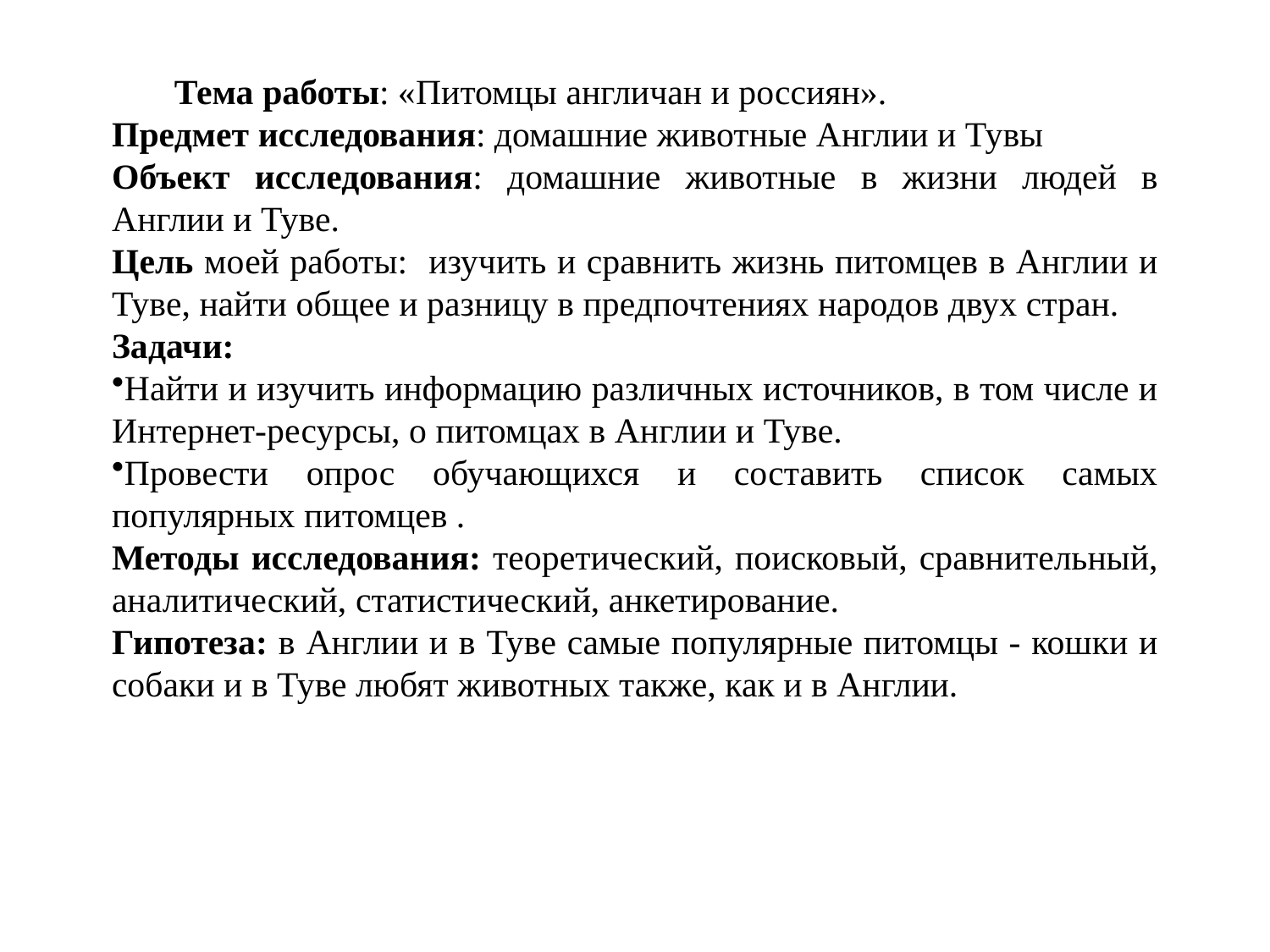

Тема работы: «Питомцы англичан и россиян».
Предмет исследования: домашние животные Англии и Тувы
Объект исследования: домашние животные в жизни людей в Англии и Туве.
Цель моей работы:  изучить и сравнить жизнь питомцев в Англии и Туве, найти общее и разницу в предпочтениях народов двух стран.
Задачи:
Найти и изучить информацию различных источников, в том числе и Интернет-ресурсы, о питомцах в Англии и Туве.
Провести опрос обучающихся и составить список самых популярных питомцев .
Методы исследования: теоретический, поисковый, сравнительный, аналитический, статистический, анкетирование.
Гипотеза: в Англии и в Туве самые популярные питомцы - кошки и собаки и в Туве любят животных также, как и в Англии.